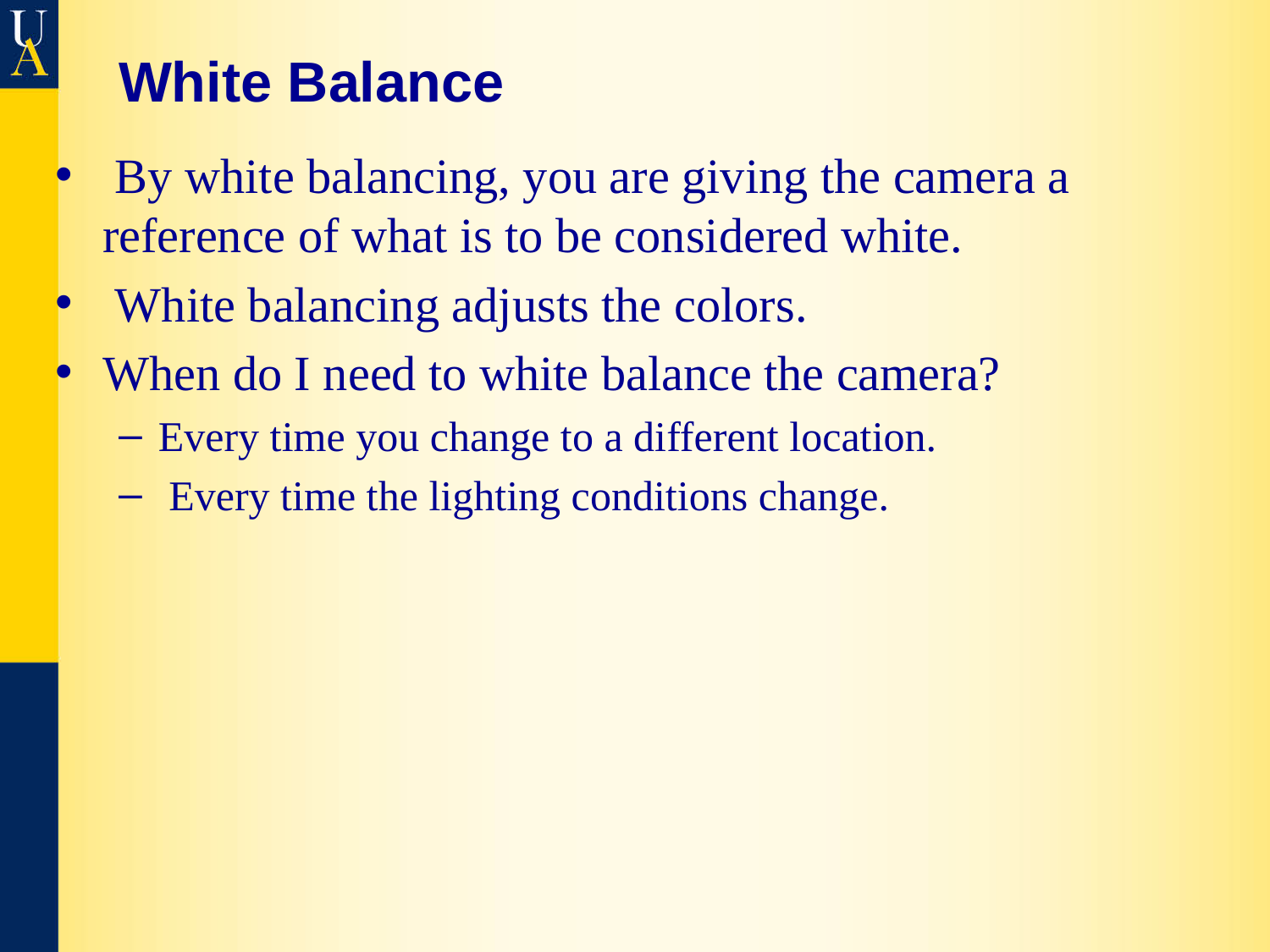

# White Balance
 By white balancing, you are giving the camera a reference of what is to be considered white.
 White balancing adjusts the colors.
When do I need to white balance the camera?
Every time you change to a different location.
 Every time the lighting conditions change.